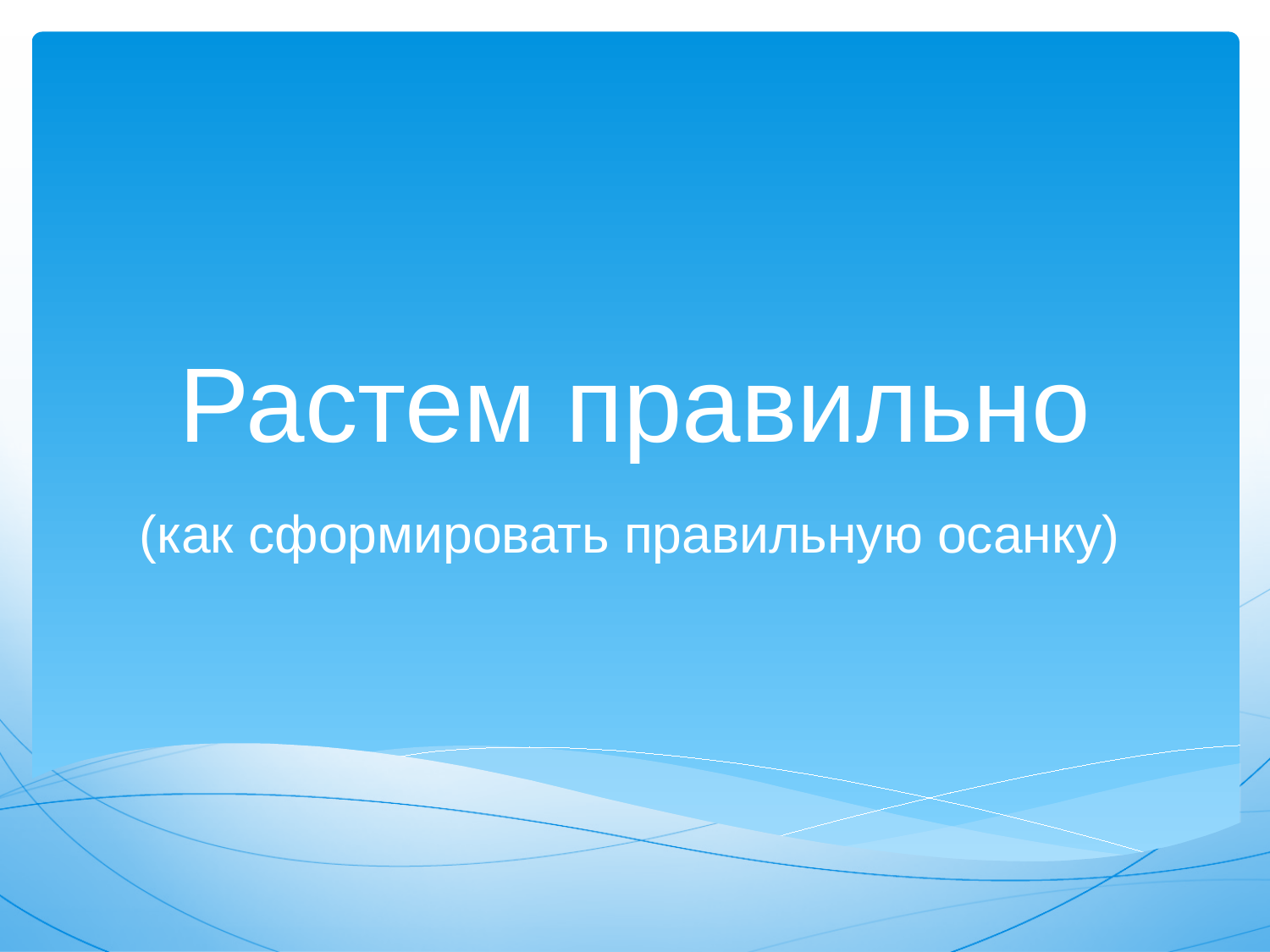

# Растем правильно
(как сформировать правильную осанку)